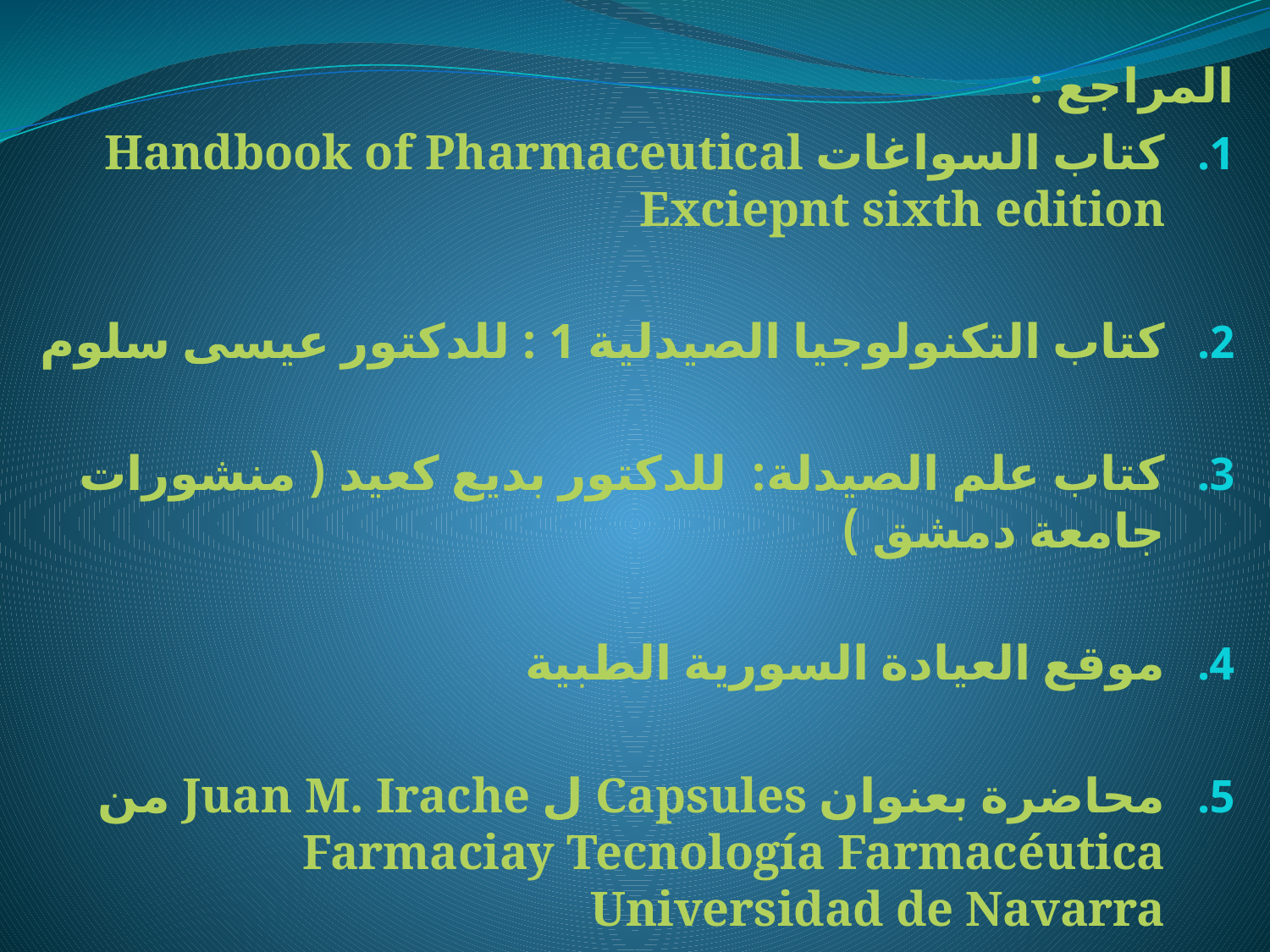

المراجع :
كتاب السواغات Handbook of Pharmaceutical Exciepnt sixth edition

كتاب التكنولوجيا الصيدلية 1 : للدكتور عيسى سلوم

كتاب علم الصيدلة:  للدكتور بديع كعيد ( منشورات جامعة دمشق )

موقع العيادة السورية الطبية

محاضرة بعنوان Capsules ل Juan M. Irache من Farmaciay Tecnología Farmacéutica Universidad de Navarra

#